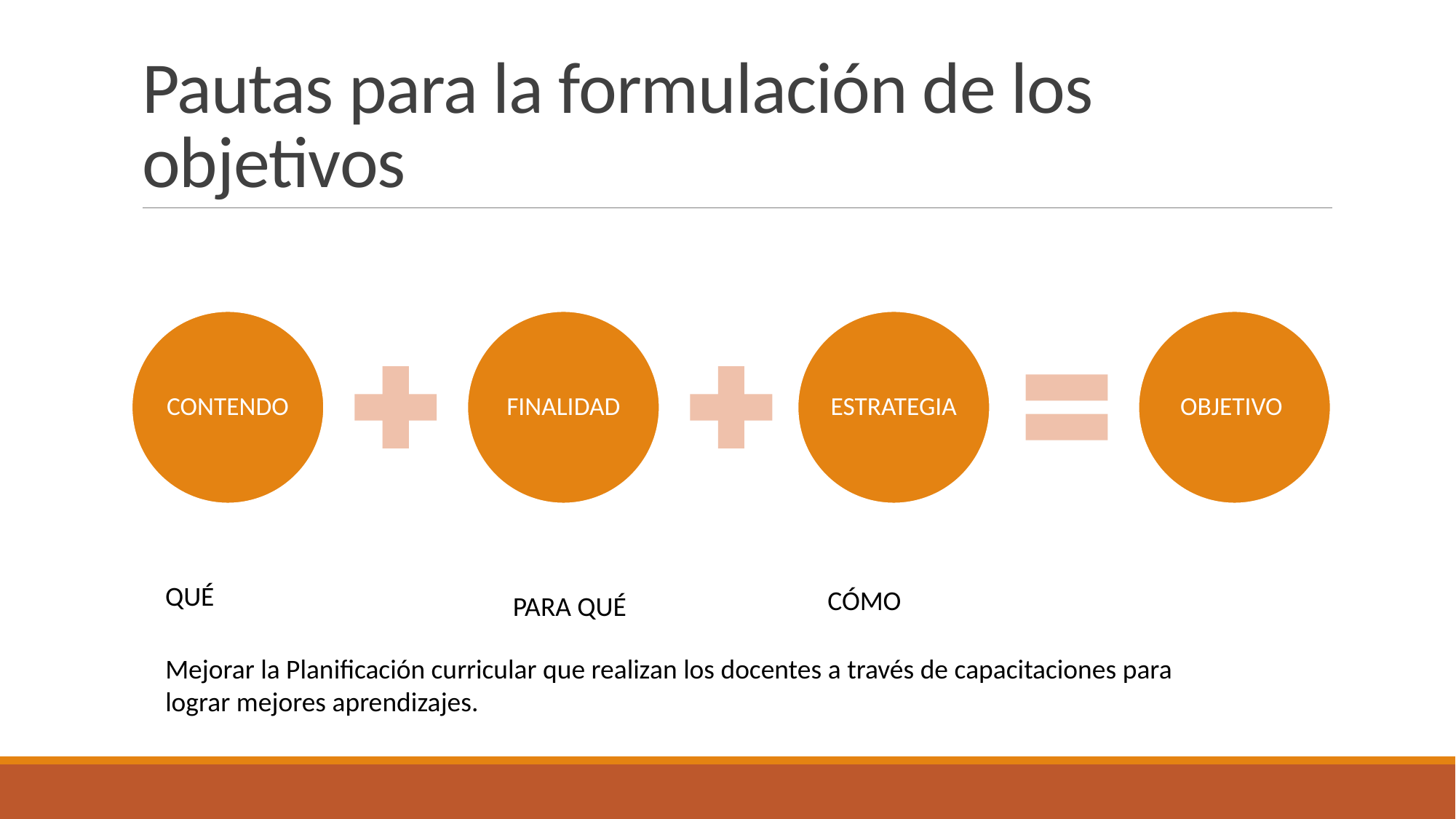

# Pautas para la formulación de los objetivos
CONTENDO

FINALIDAD

ESTRATEGIA

OBJETIVO
QUÉ
CÓMO
PARA QUÉ
Mejorar la Planificación curricular que realizan los docentes a través de capacitaciones para lograr mejores aprendizajes.